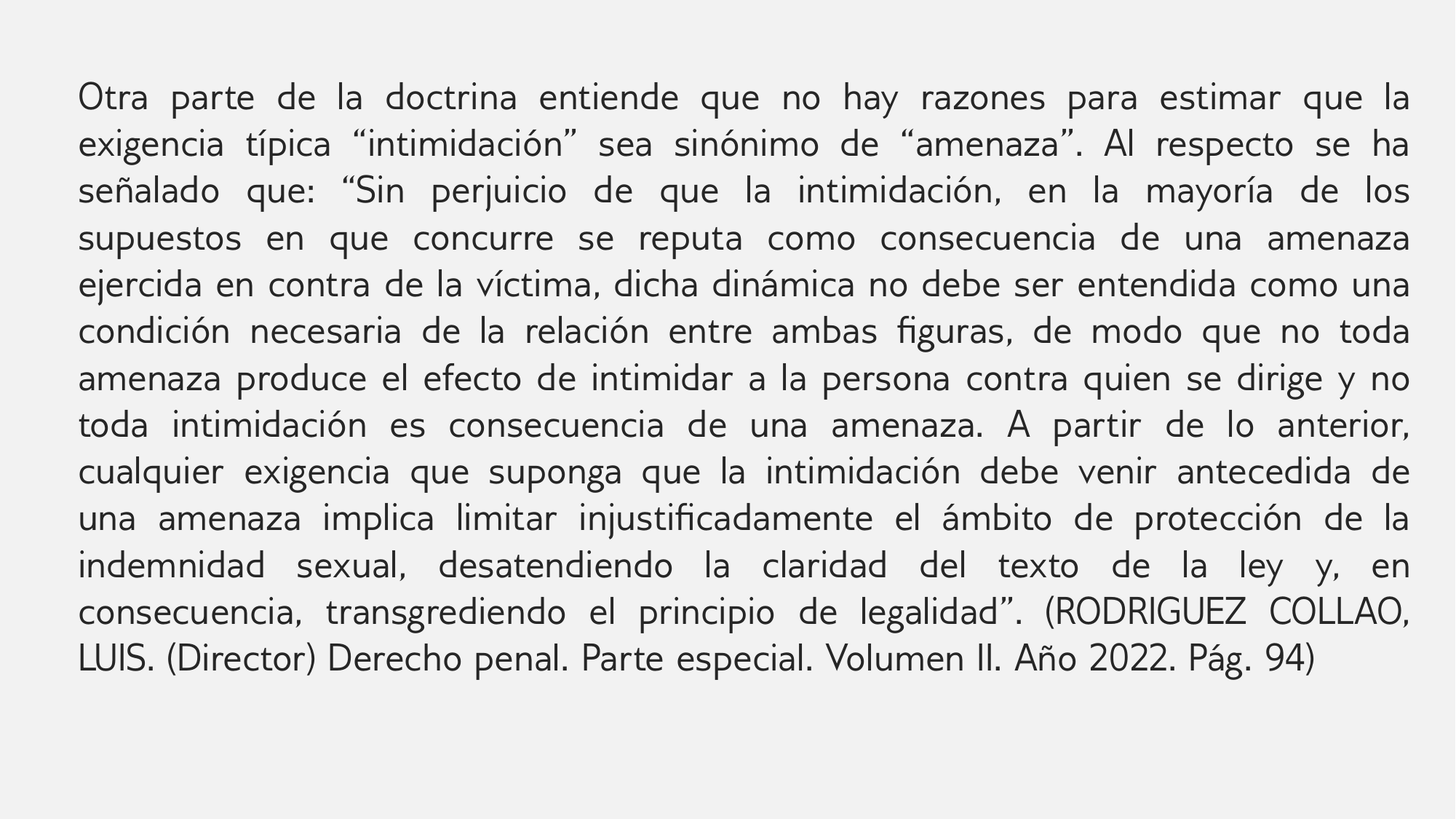

Otra parte de la doctrina entiende que no hay razones para estimar que la exigencia típica “intimidación” sea sinónimo de “amenaza”. Al respecto se ha señalado que: “Sin perjuicio de que la intimidación, en la mayoría de los supuestos en que concurre se reputa como consecuencia de una amenaza ejercida en contra de la víctima, dicha dinámica no debe ser entendida como una condición necesaria de la relación entre ambas figuras, de modo que no toda amenaza produce el efecto de intimidar a la persona contra quien se dirige y no toda intimidación es consecuencia de una amenaza. A partir de lo anterior, cualquier exigencia que suponga que la intimidación debe venir antecedida de una amenaza implica limitar injustificadamente el ámbito de protección de la indemnidad sexual, desatendiendo la claridad del texto de la ley y, en consecuencia, transgrediendo el principio de legalidad”. (RODRIGUEZ COLLAO, LUIS. (Director) Derecho penal. Parte especial. Volumen II. Año 2022. Pág. 94)